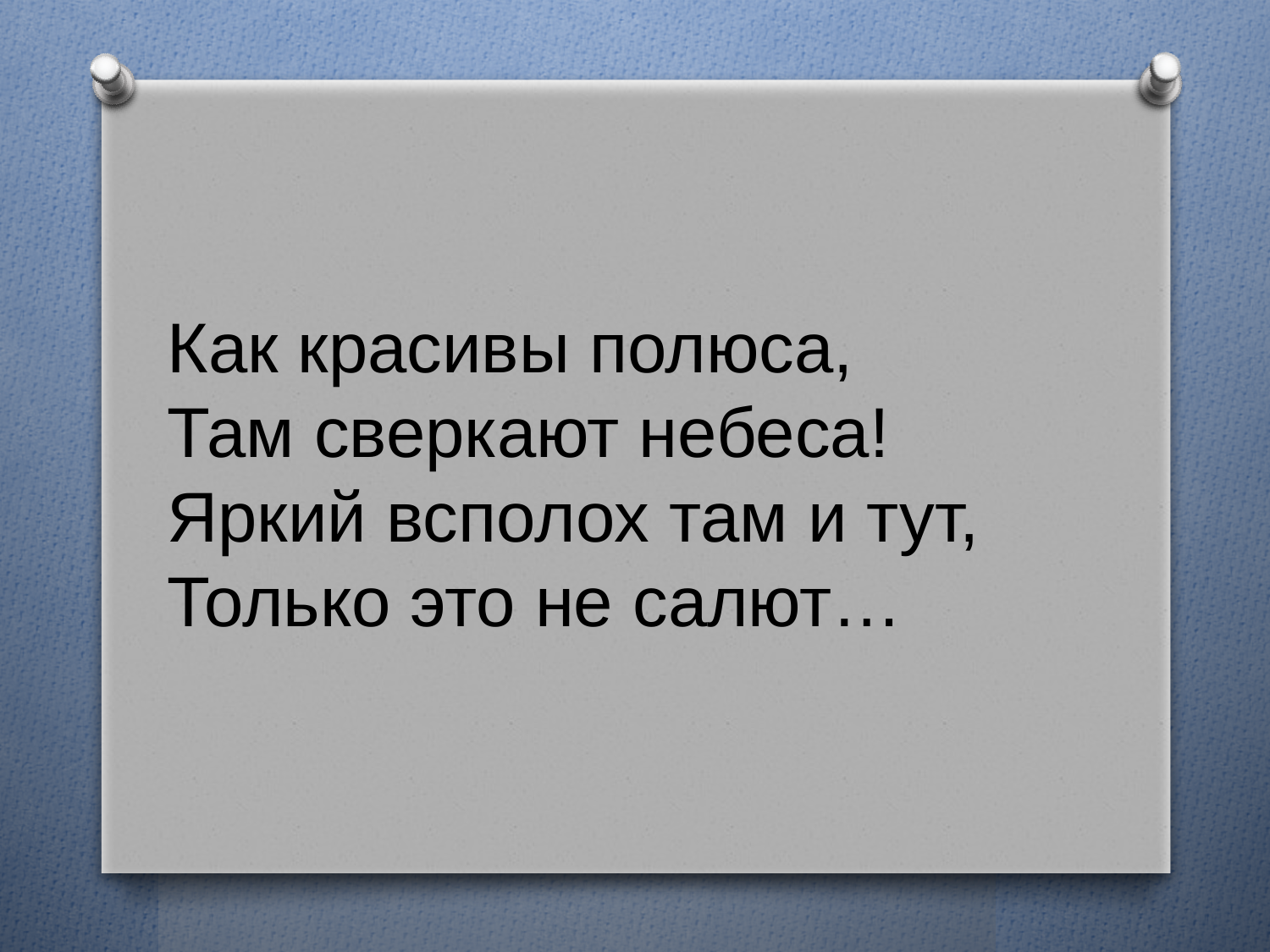

Как красивы полюса,
Там сверкают небеса!
Яркий всполох там и тут,
Только это не салют…